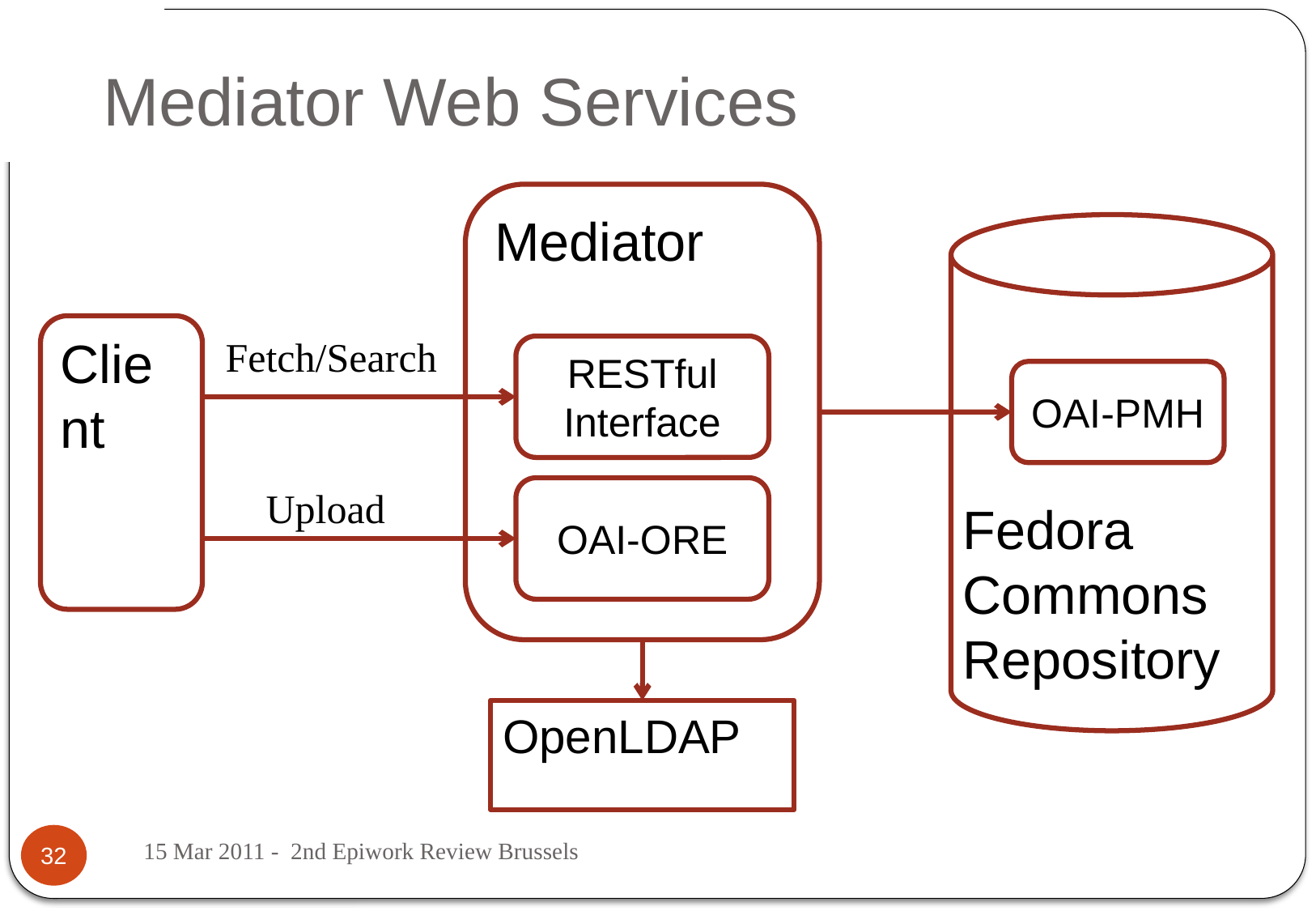

# Mediator Web Services
Mediator

Fedora
Commons
Repository
Client
Fetch/Search
RESTful Interface
OAI-PMH
Upload
OAI-ORE
OpenLDAP
15 Mar 2011 -  2nd Epiwork Review Brussels
32